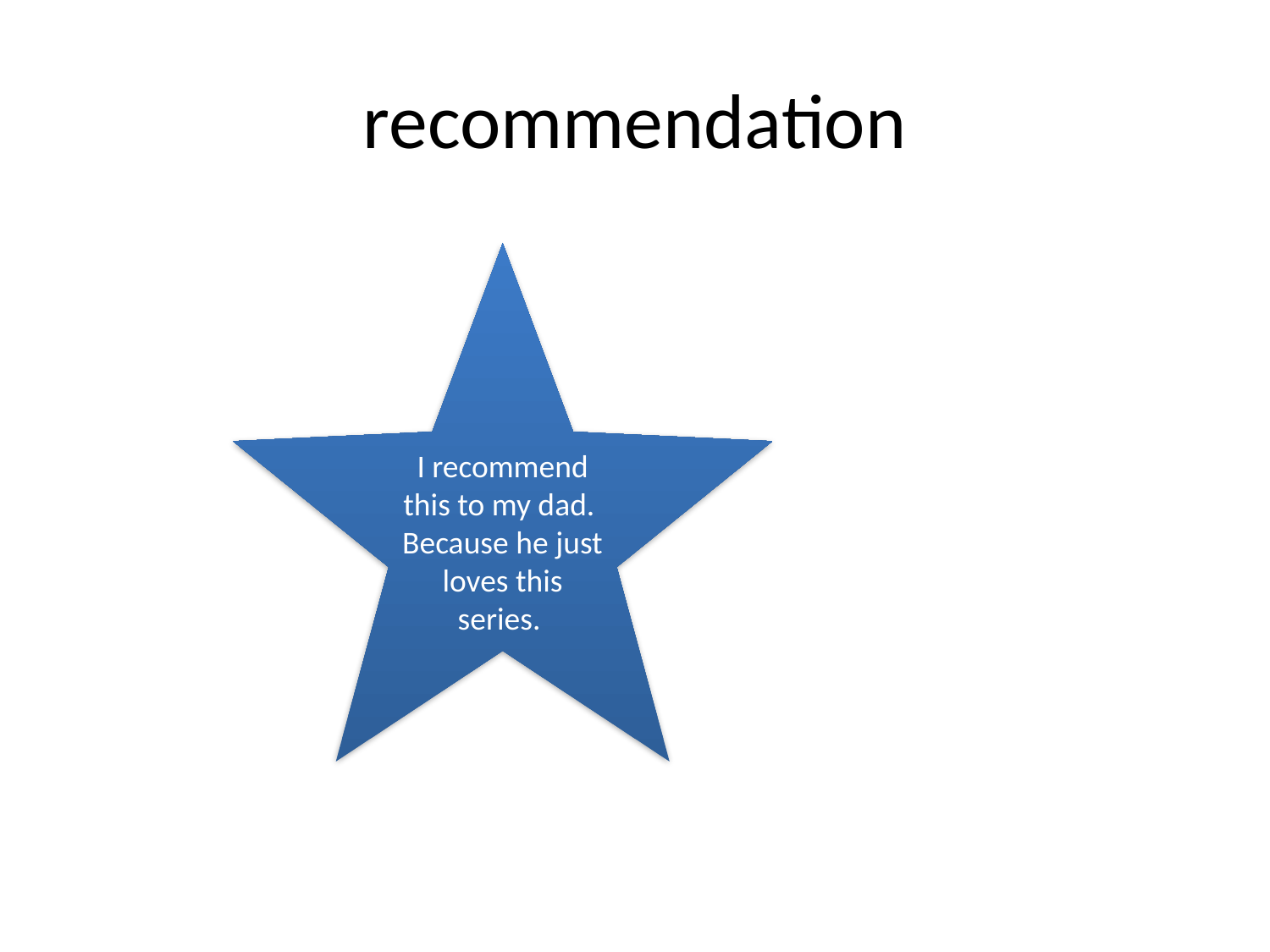

# recommendation

I recommend this to my dad.  Because he just loves this series.